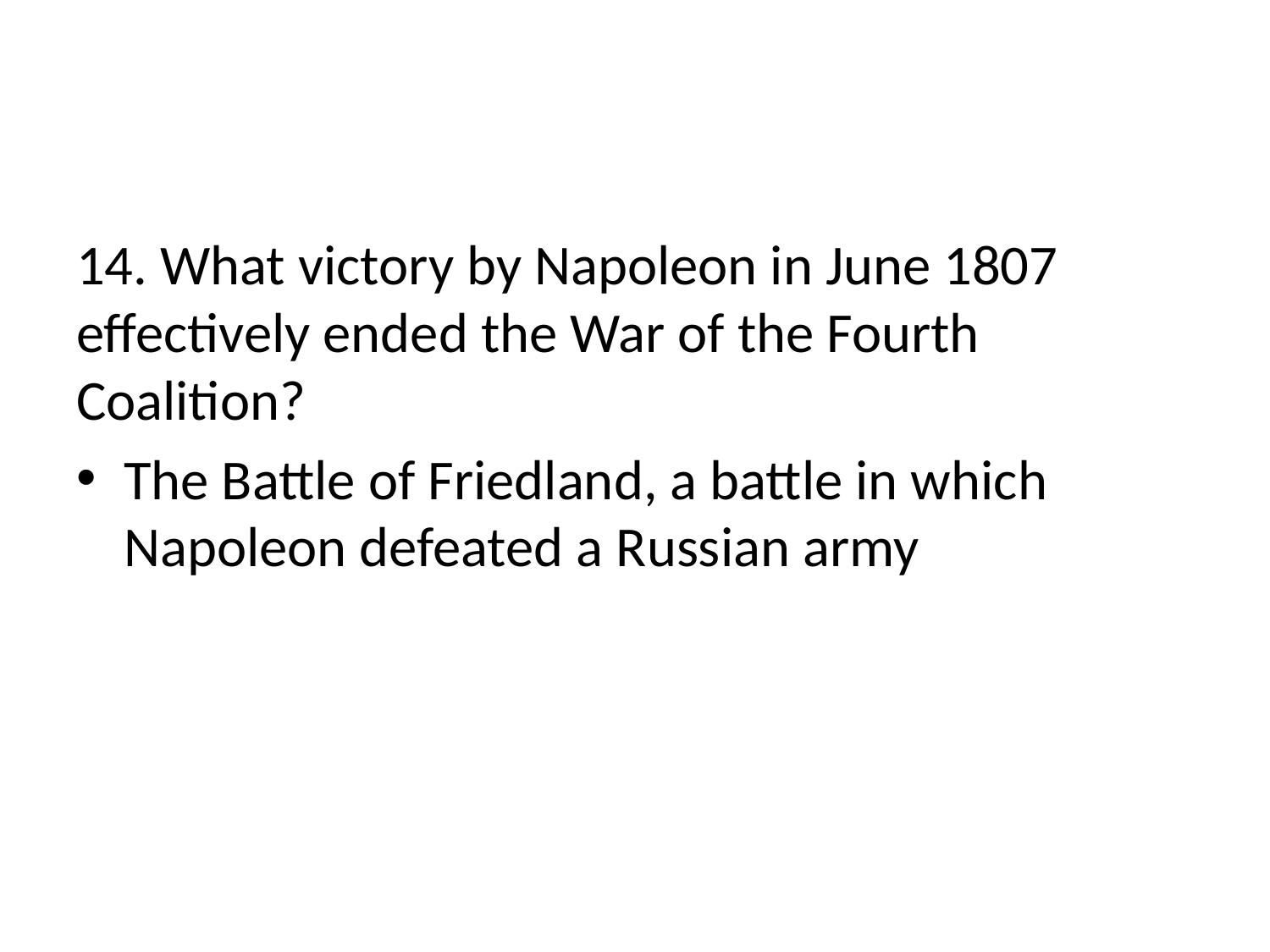

#
14. What victory by Napoleon in June 1807 effectively ended the War of the Fourth Coalition?
The Battle of Friedland, a battle in which Napoleon defeated a Russian army